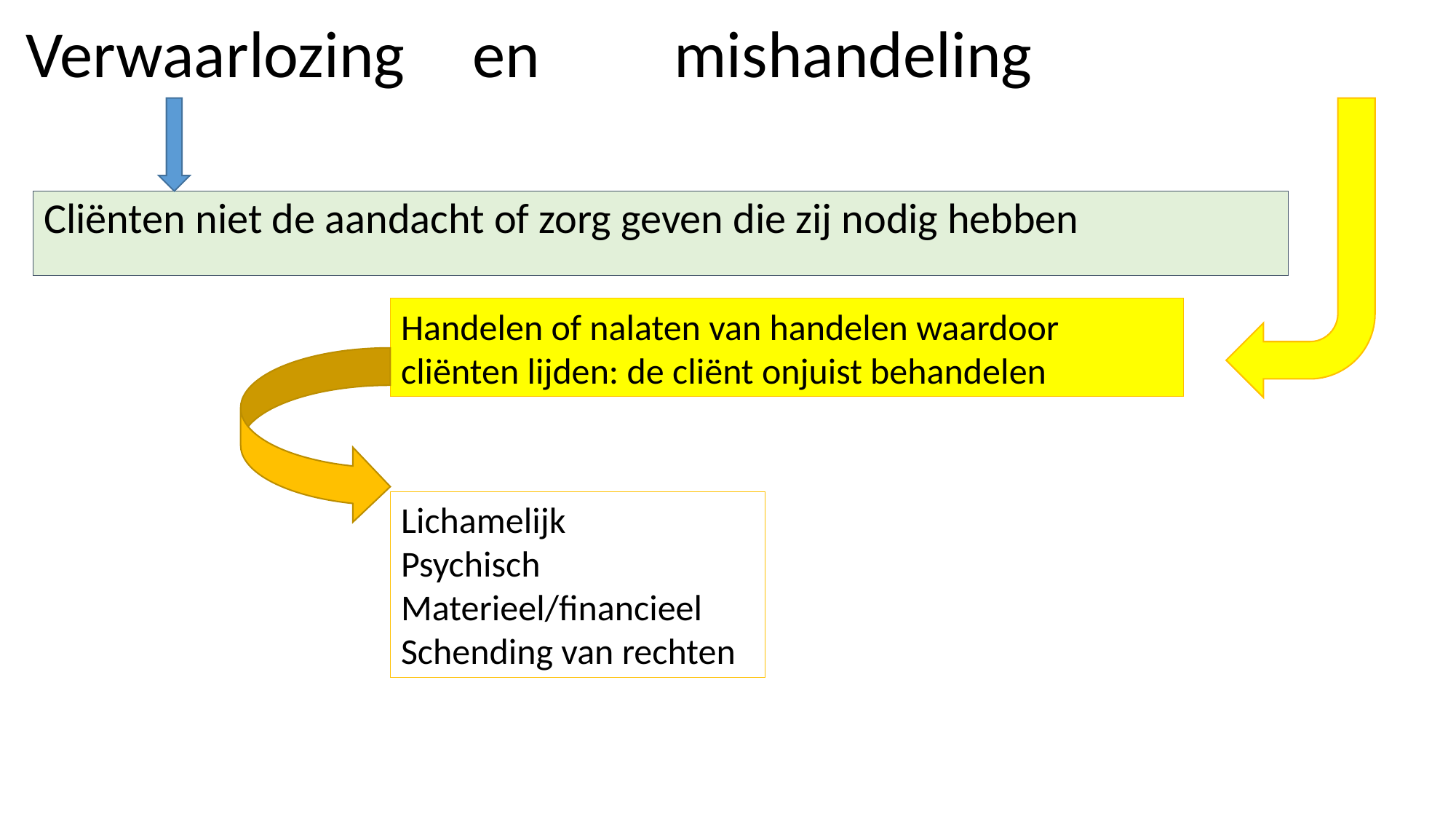

# Verwaarlozing			 en 			mishandeling

Cliënten niet de aandacht of zorg geven die zij nodig hebben

Handelen of nalaten van handelen waardoor cliënten lijden: de cliënt onjuist behandelen

Lichamelijk
Psychisch
Materieel/financieel
Schending van rechten